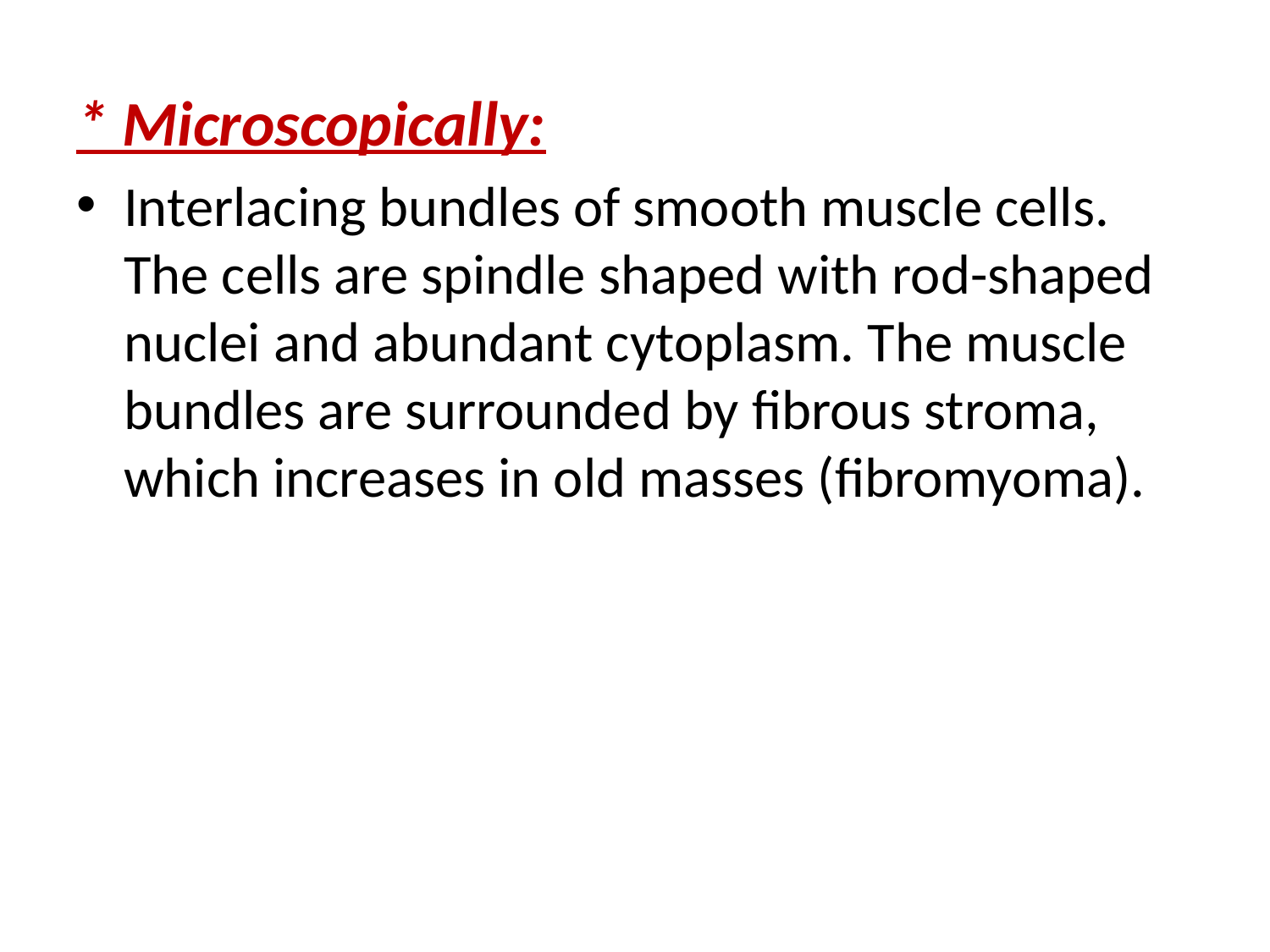

* Microscopically:
Interlacing bundles of smooth muscle cells. The cells are spindle shaped with rod-shaped nuclei and abundant cytoplasm. The muscle bundles are surrounded by fibrous stroma, which increases in old masses (fibromyoma).